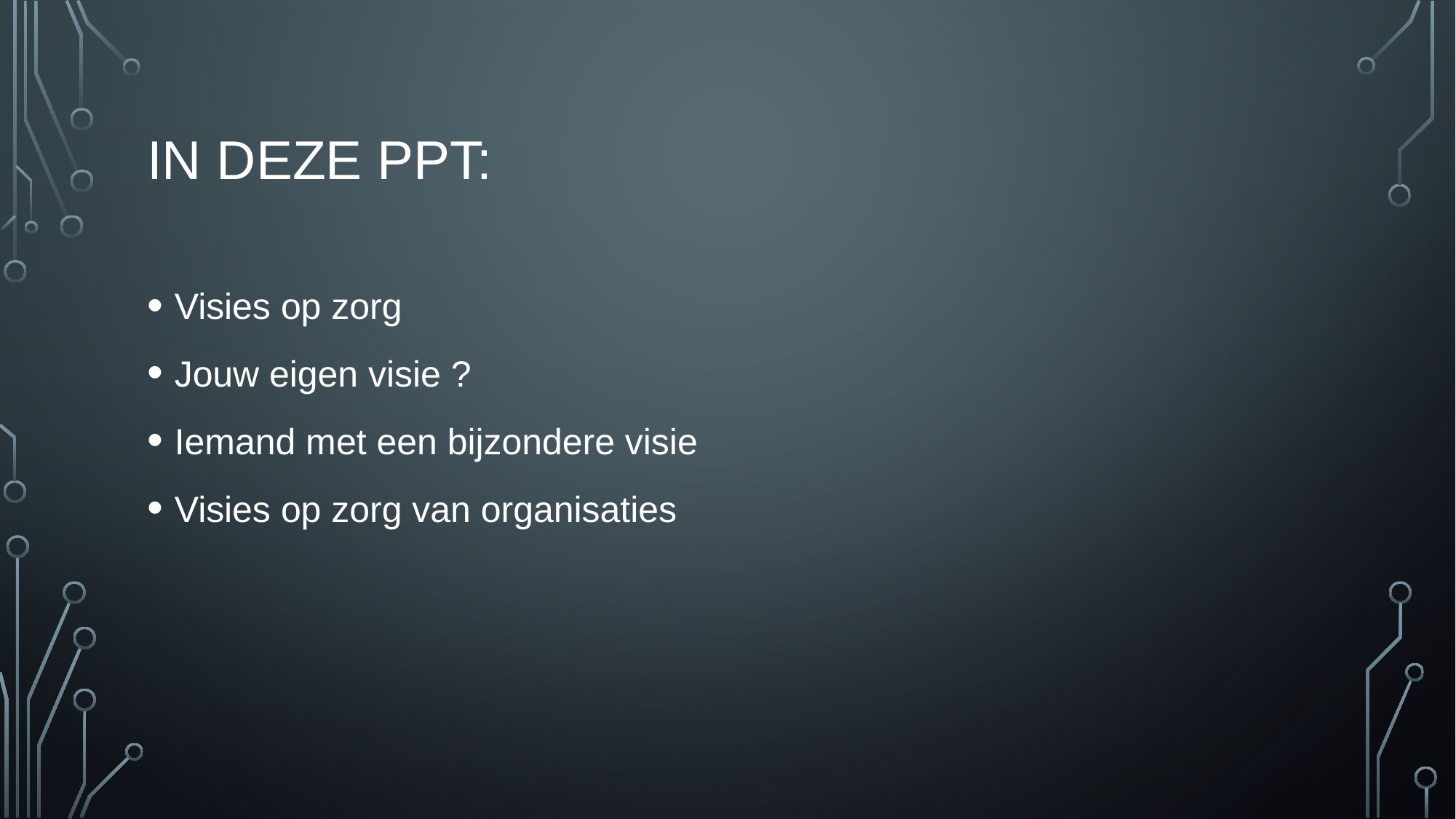

# In deze PPT:
Visies op zorg
Jouw eigen visie ?
Iemand met een bijzondere visie
Visies op zorg van organisaties